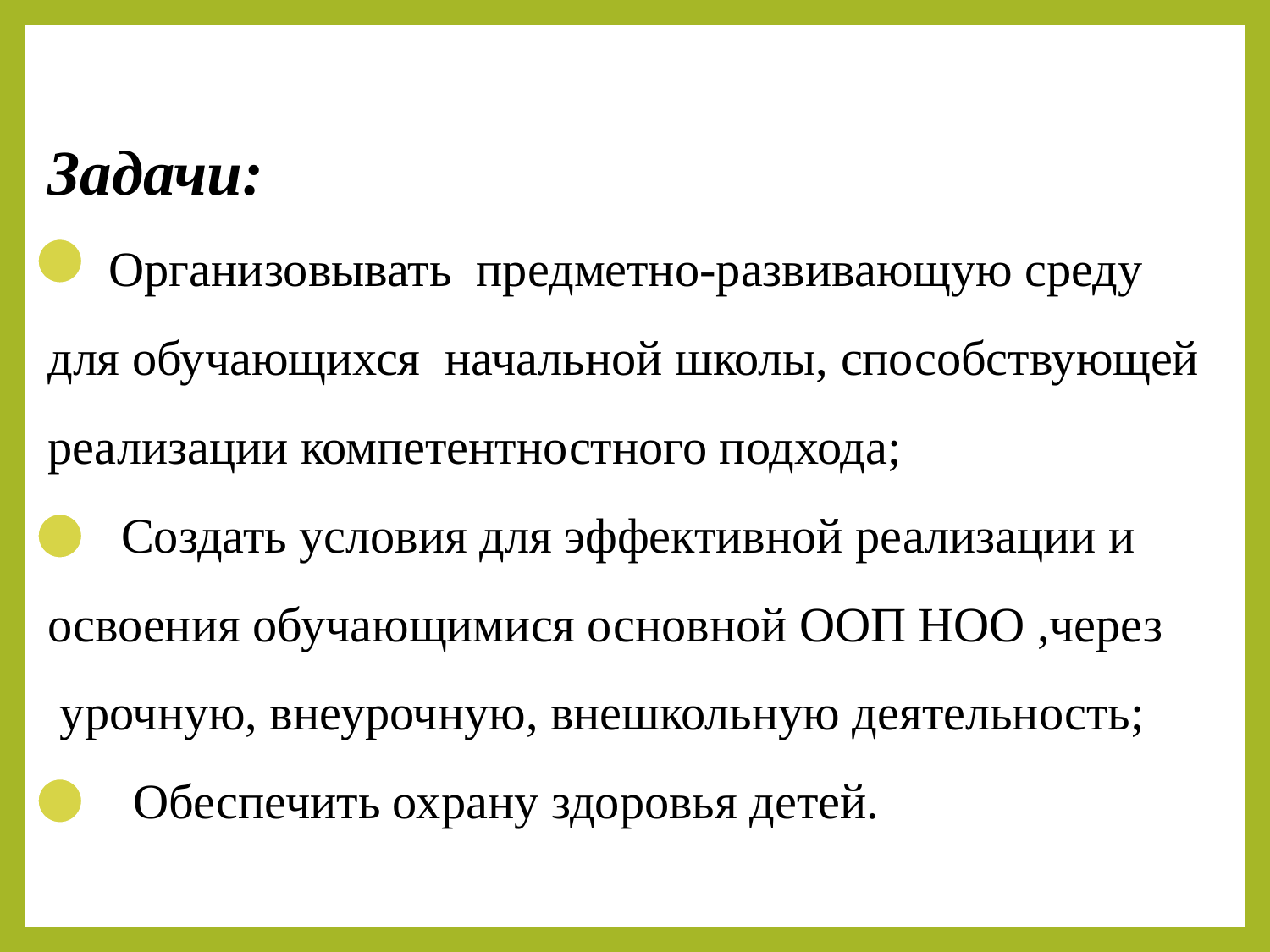

# Задачи: Организовывать  предметно-развивающую среду для обучающихся  начальной школы, способствующей реализации компетентностного подхода; Создать условия для эффективной реализации и освоения обучающимися основной ООП НОО ,через урочную, внеурочную, внешкольную деятельность; Обеспечить охрану здоровья детей.